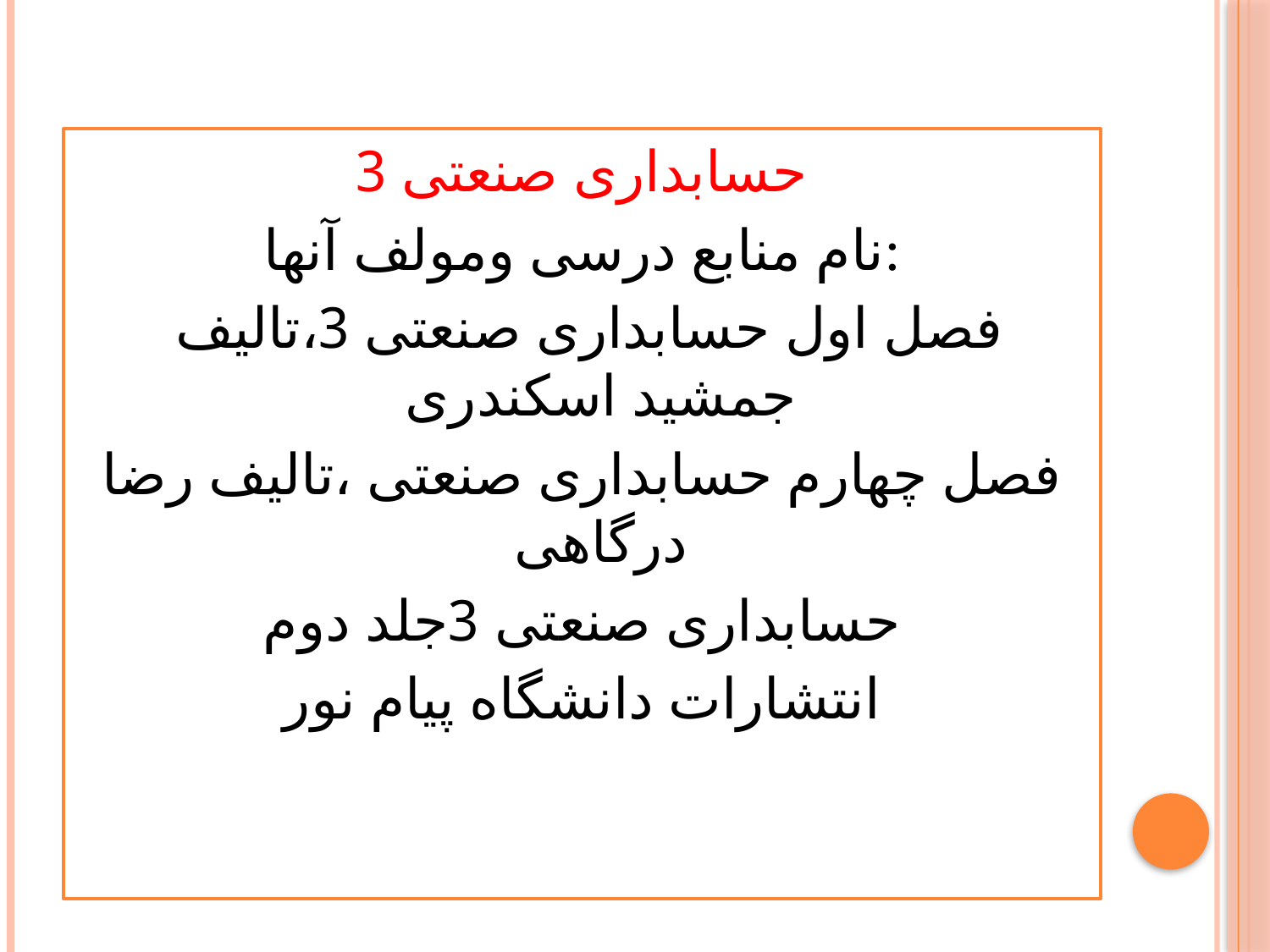

#
حسابداری صنعتی 3
نام منابع درسی ومولف آنها:
 فصل اول حسابداری صنعتی 3،تالیف جمشید اسکندری
فصل چهارم حسابداری صنعتی ،تالیف رضا درگاهی
حسابداری صنعتی 3جلد دوم
انتشارات دانشگاه پیام نور